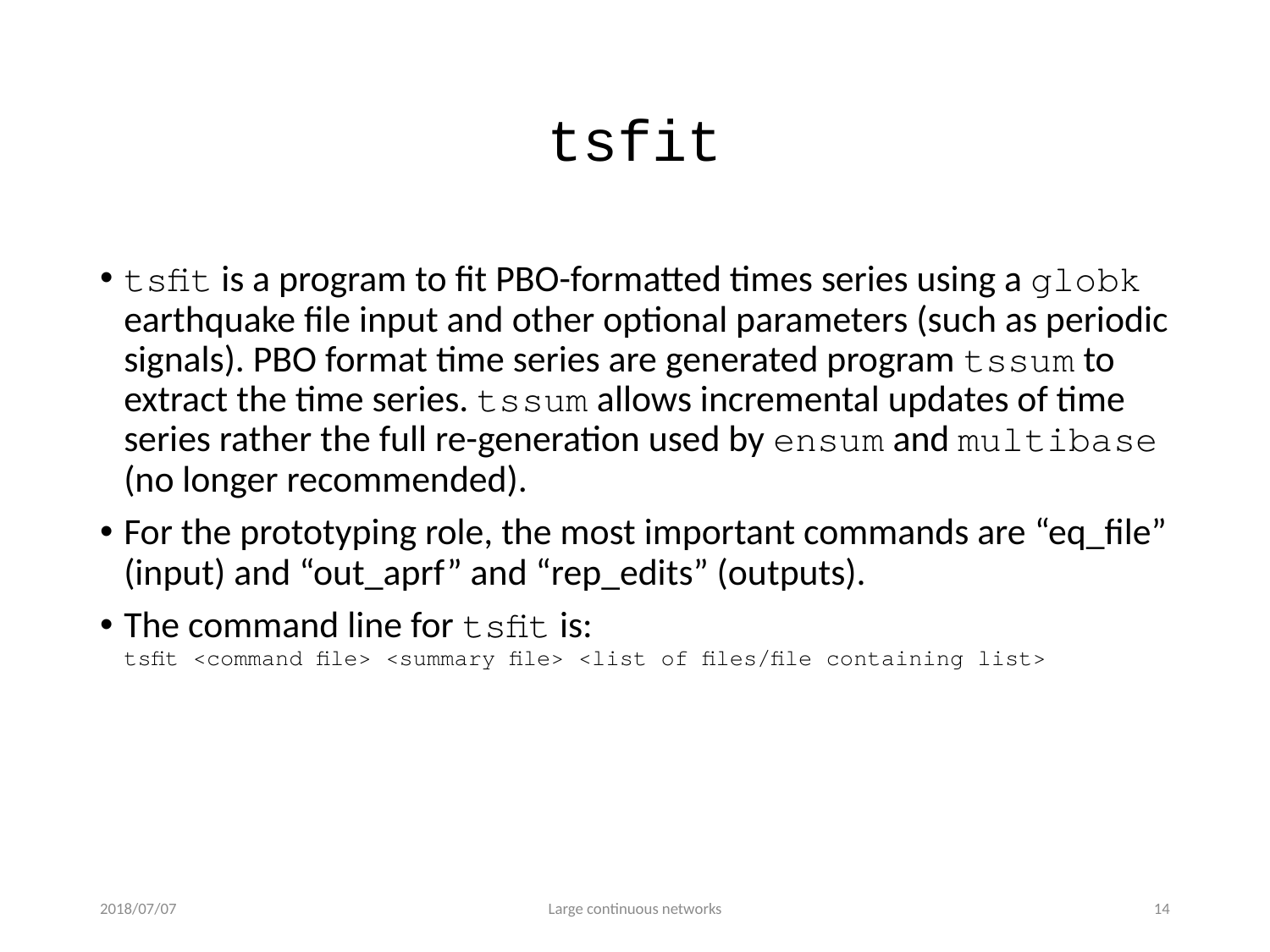

# tsfit
tsfit is a program to fit PBO-formatted times series using a globk  earthquake file input and other optional parameters (such as periodic signals). PBO format time series are generated program tssum to extract the time series. tssum allows incremental updates of time series rather the full re-generation used by ensum and multibase (no longer recommended).
For the prototyping role, the most important commands are “eq_file” (input) and “out_aprf” and “rep_edits” (outputs).
The command line for tsfit is:
tsfit <command file> <summary file> <list of files/file containing list>

2018/07/07
Large continuous networks
14